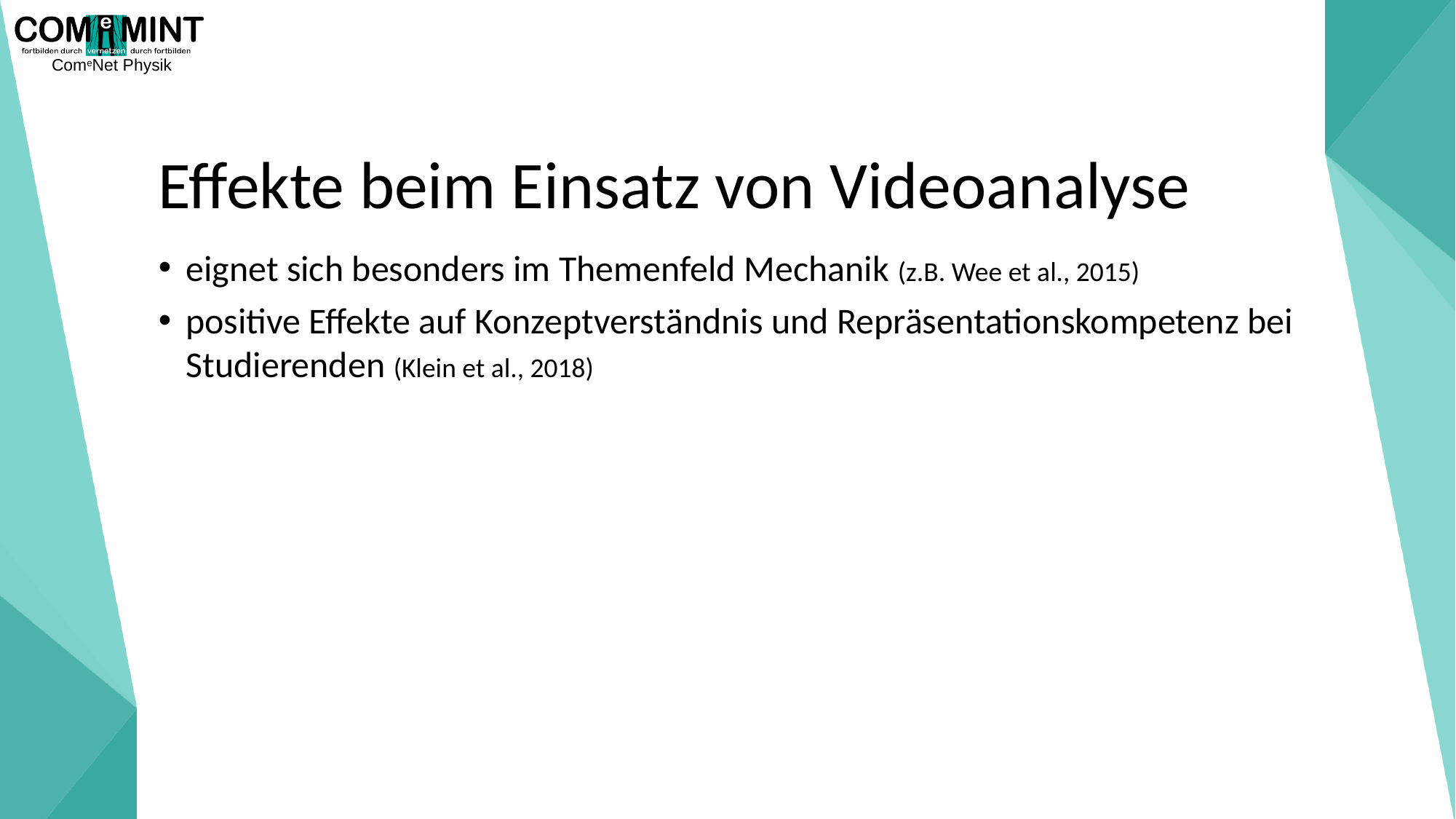

# Effekte beim Einsatz von Videoanalyse
eignet sich besonders im Themenfeld Mechanik (z.B. Wee et al., 2015)
positive Effekte auf Konzeptverständnis und Repräsentationskompetenz bei Studierenden (Klein et al., 2018)